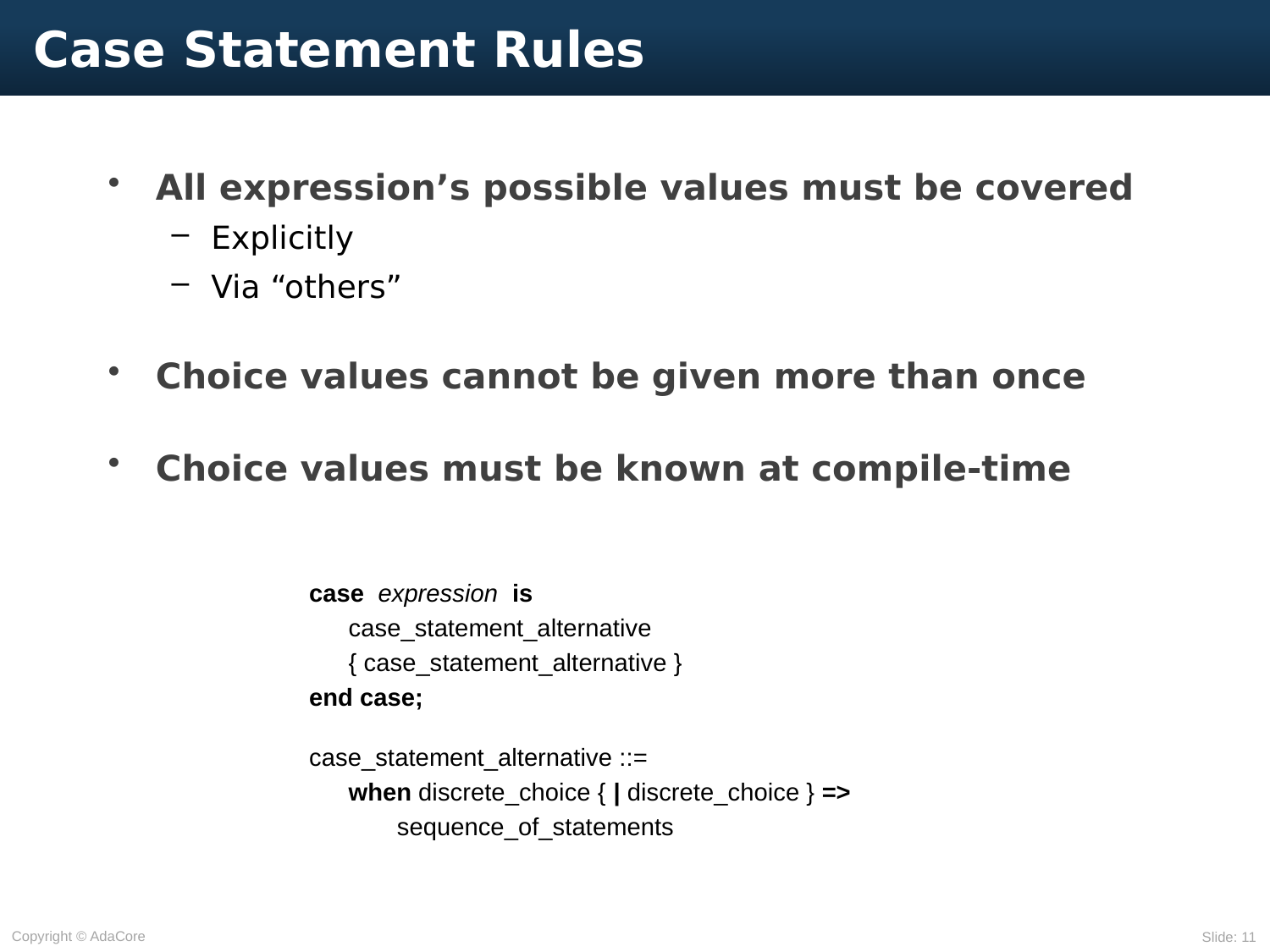

# Case Statement Rules
All expression’s possible values must be covered
Explicitly
Via “others”
Choice values cannot be given more than once
Choice values must be known at compile-time
case  expression  is
	case_statement_alternative
	{ case_statement_alternative }
end case;

case_statement_alternative ::=
	when discrete_choice { | discrete_choice } =>
		sequence_of_statements